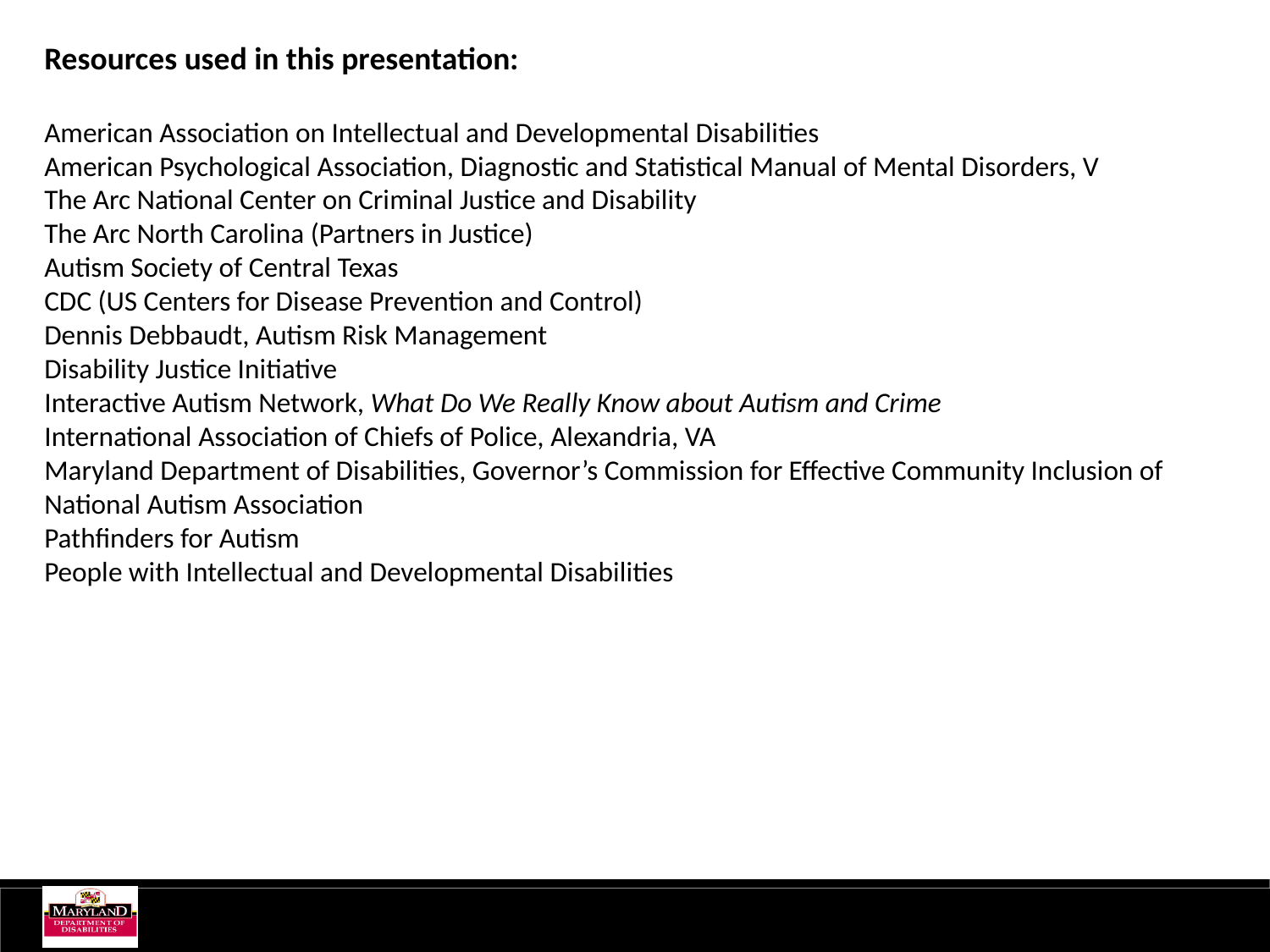

Resources used in this presentation:

American Association on Intellectual and Developmental Disabilities
American Psychological Association, Diagnostic and Statistical Manual of Mental Disorders, V
The Arc National Center on Criminal Justice and Disability
The Arc North Carolina (Partners in Justice)
Autism Society of Central Texas
CDC (US Centers for Disease Prevention and Control)
Dennis Debbaudt, Autism Risk Management
Disability Justice Initiative
Interactive Autism Network, What Do We Really Know about Autism and Crime
International Association of Chiefs of Police, Alexandria, VA
Maryland Department of Disabilities, Governor’s Commission for Effective Community Inclusion of National Autism Association
Pathfinders for Autism
People with Intellectual and Developmental Disabilities